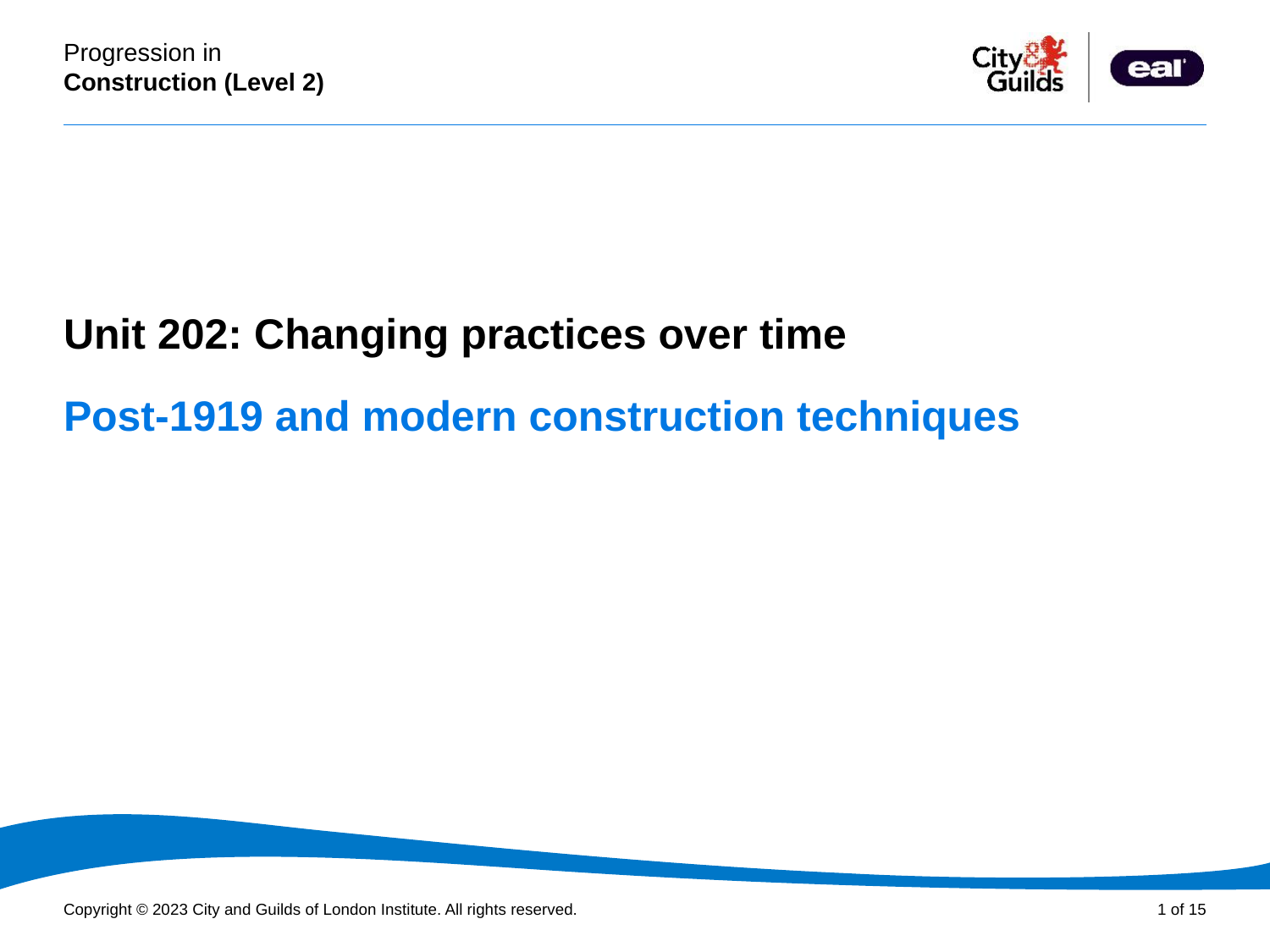

PowerPoint presentation
Unit 202: Changing practices over time

# Post-1919 and modern construction techniques